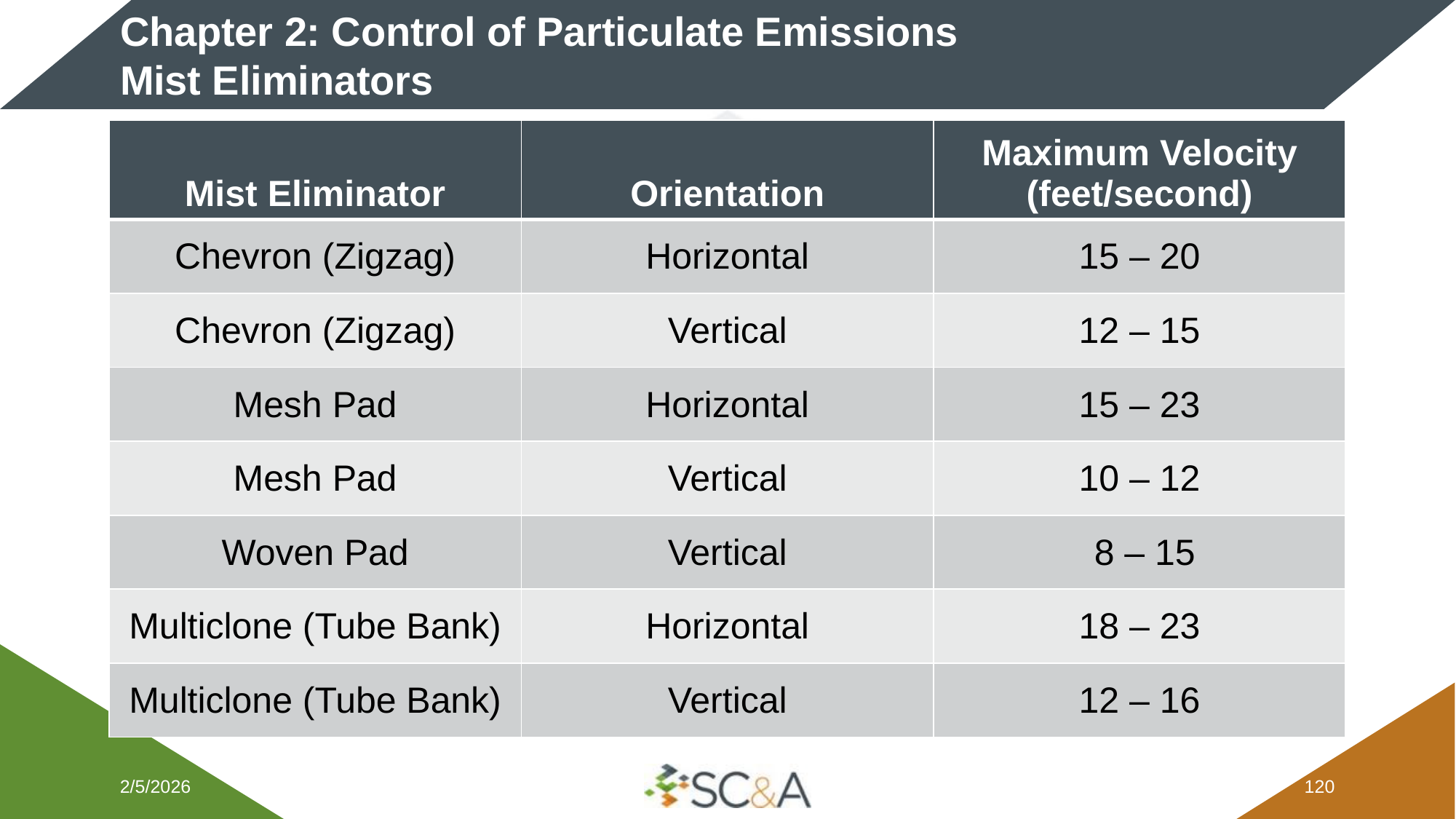

# Chapter 2: Control of Particulate Emissions​ Mist Eliminators
| Mist Eliminator | Orientation | Maximum Velocity (feet/second) |
| --- | --- | --- |
| Chevron (Zigzag) | Horizontal | 15 – 20 |
| Chevron (Zigzag) | Vertical | 12 – 15 |
| Mesh Pad | Horizontal | 15 – 23 |
| Mesh Pad | Vertical | 10 – 12 |
| Woven Pad | Vertical | 8 – 15 |
| Multiclone (Tube Bank) | Horizontal | 18 – 23 |
| Multiclone (Tube Bank) | Vertical | 12 – 16 |
2/5/2026
120